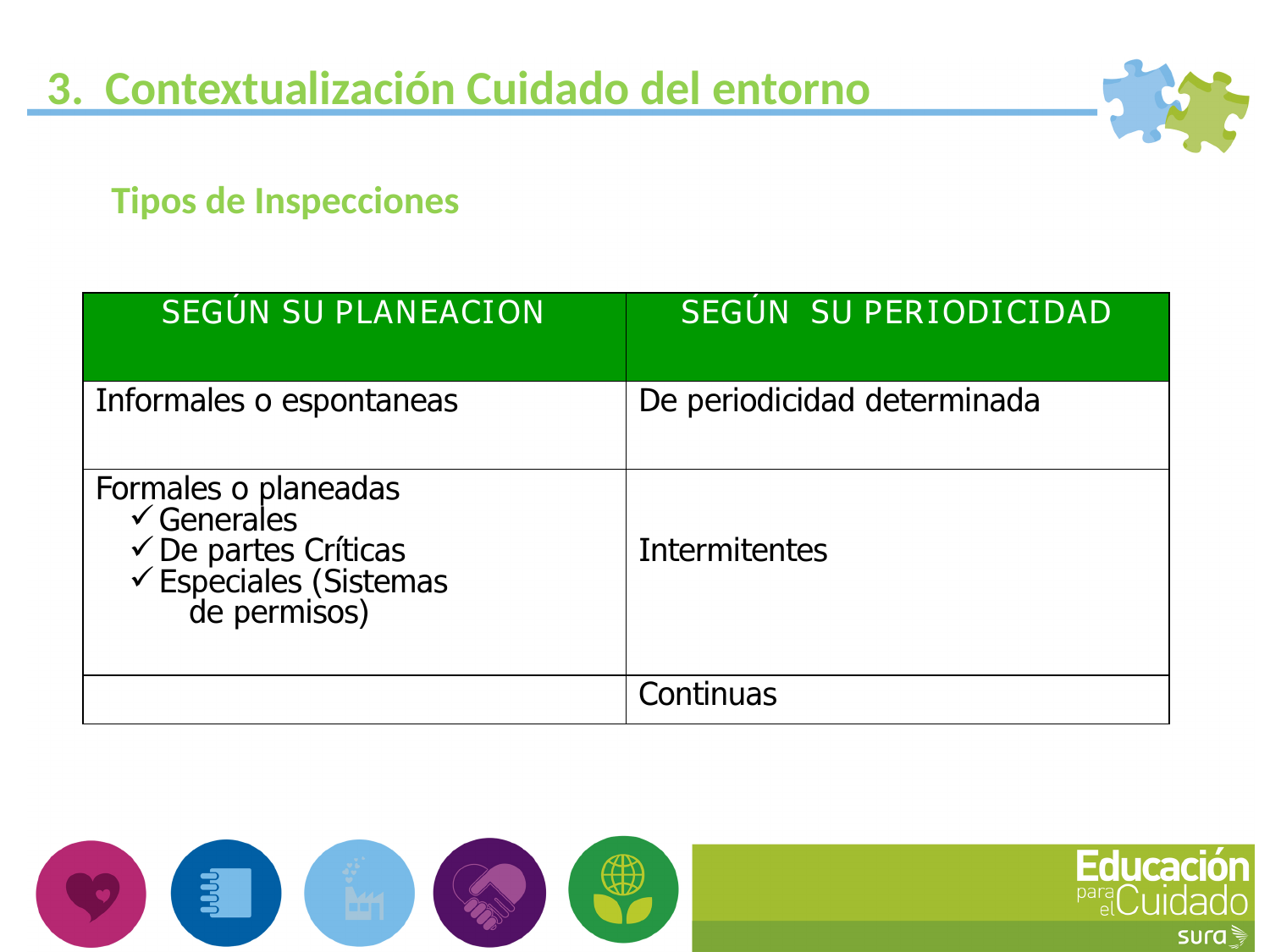

3.  Contextualización Cuidado del entorno
Tipos de Inspecciones
| SEGÚN SU PLANEACION | SEGÚN SU PERIODICIDAD |
| --- | --- |
| Informales o espontaneas | De periodicidad determinada |
| Formales o planeadas Generales De partes Críticas Especiales (Sistemas de permisos) | Intermitentes |
|  | Continuas |